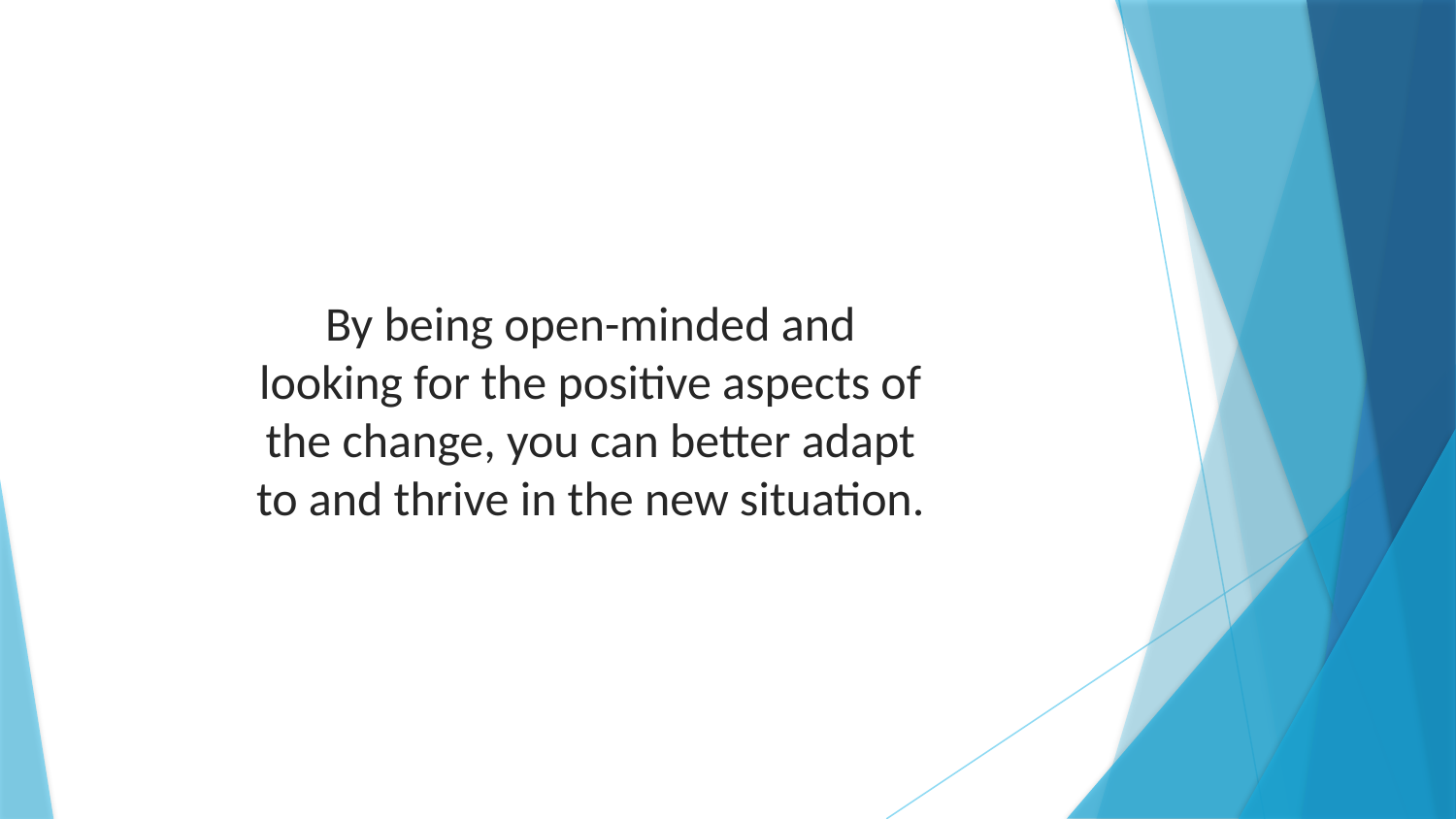

By being open-minded and looking for the positive aspects of the change, you can better adapt to and thrive in the new situation.